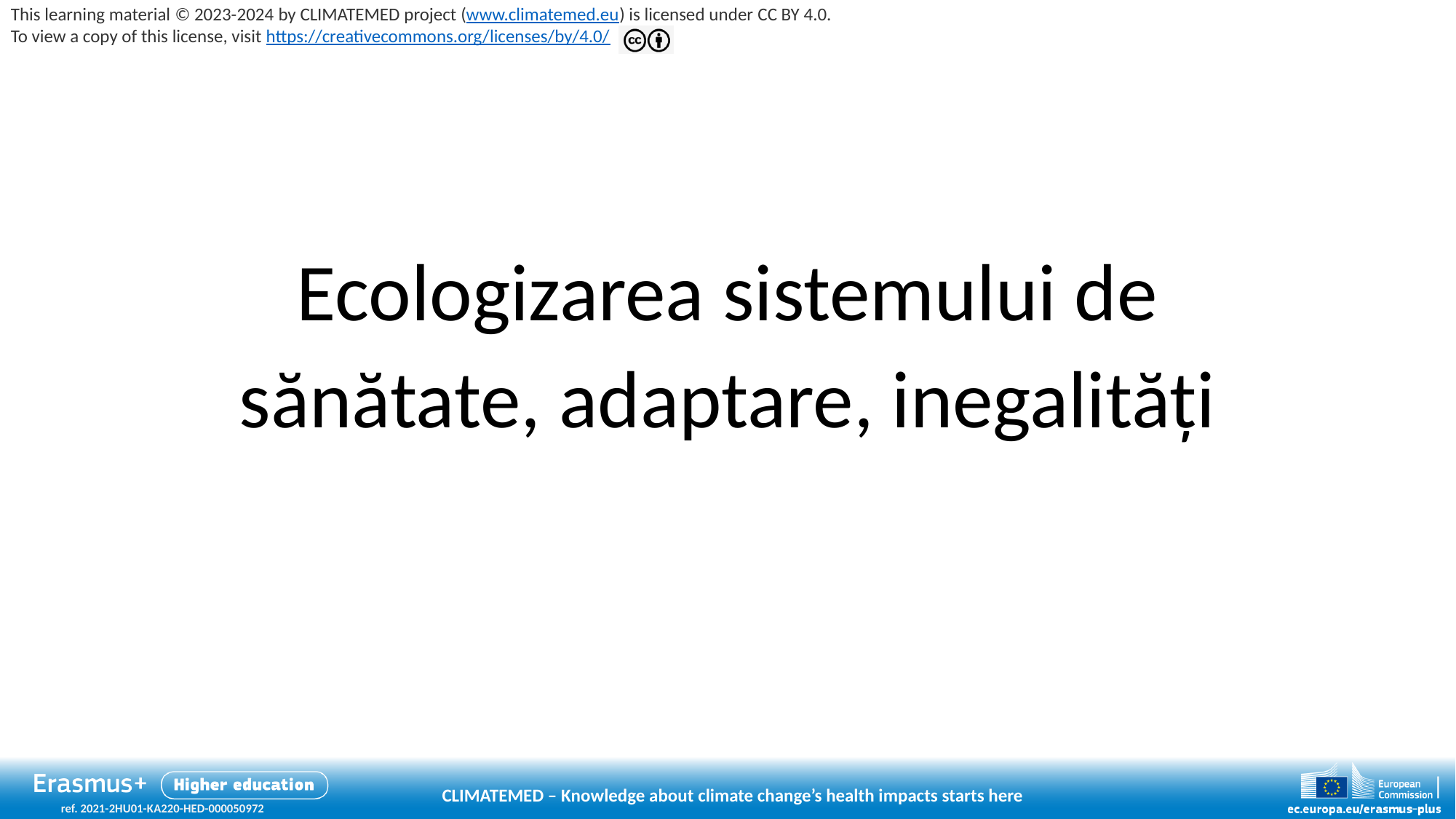

# Ecologizarea sistemului de sănătate, adaptare, inegalități